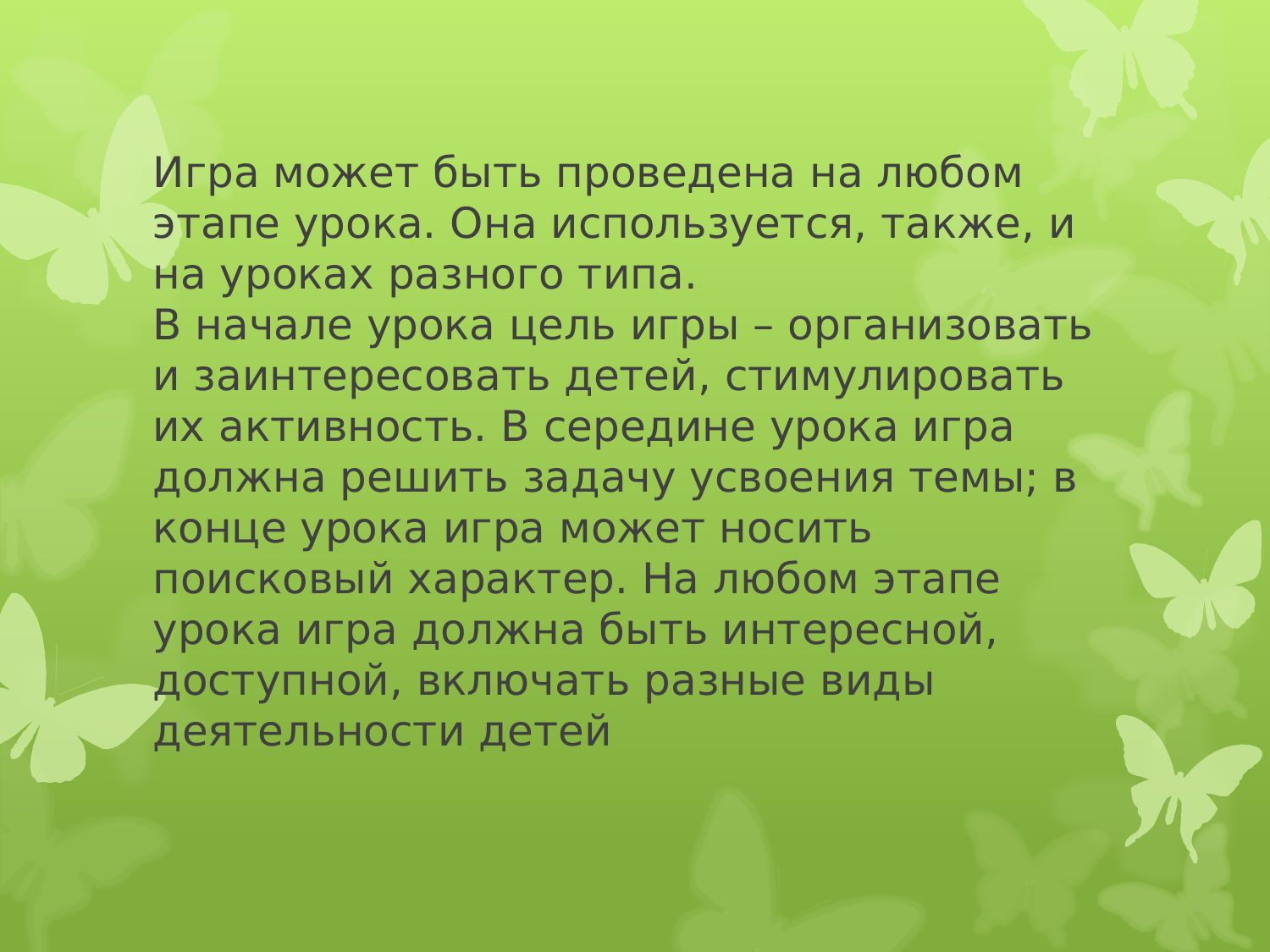

Игра может быть проведена на любом этапе урока. Она используется, также, и на уроках разного типа.
В начале урока цель игры – организовать и заинтересовать детей, стимулировать их активность. В середине урока игра должна решить задачу усвоения темы; в конце урока игра может носить поисковый характер. На любом этапе урока игра должна быть интересной, доступной, включать разные виды деятельности детей
#